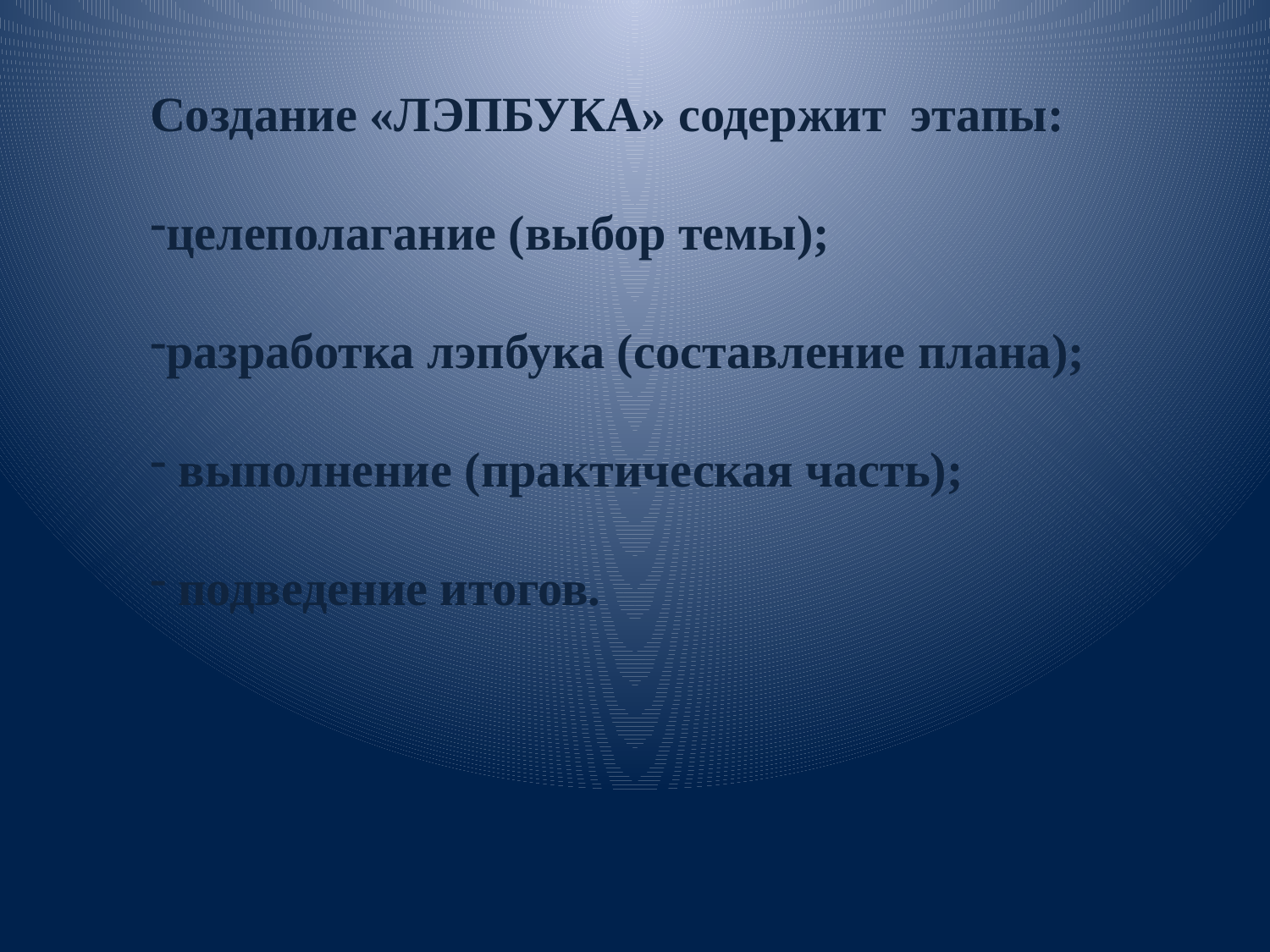

Создание «ЛЭПБУКА» содержит  этапы:

целеполагание (выбор темы);

разработка лэпбука (составление плана);

 выполнение (практическая часть);

 подведение итогов.